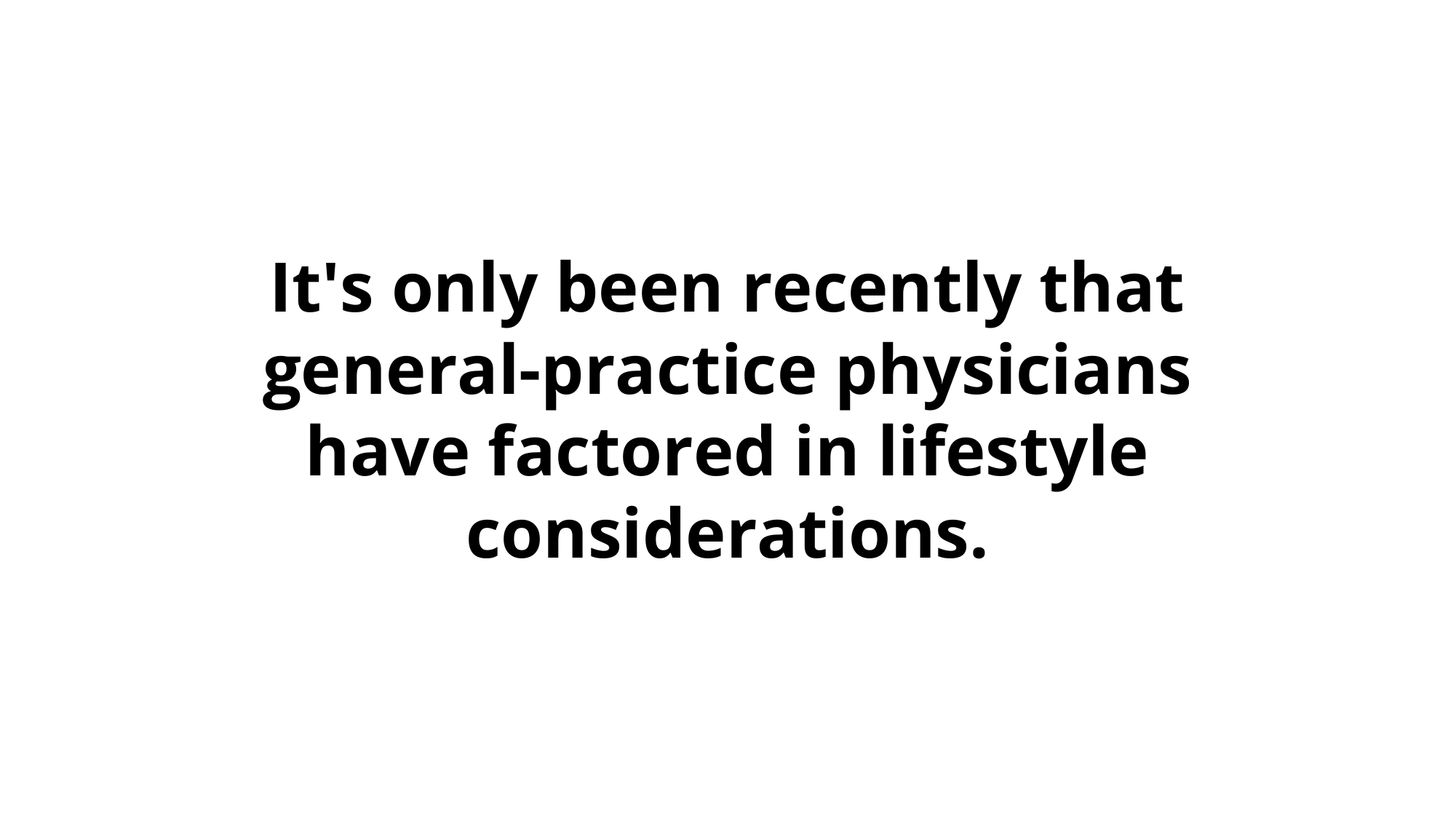

It's only been recently that general-practice physicians have factored in lifestyle considerations.